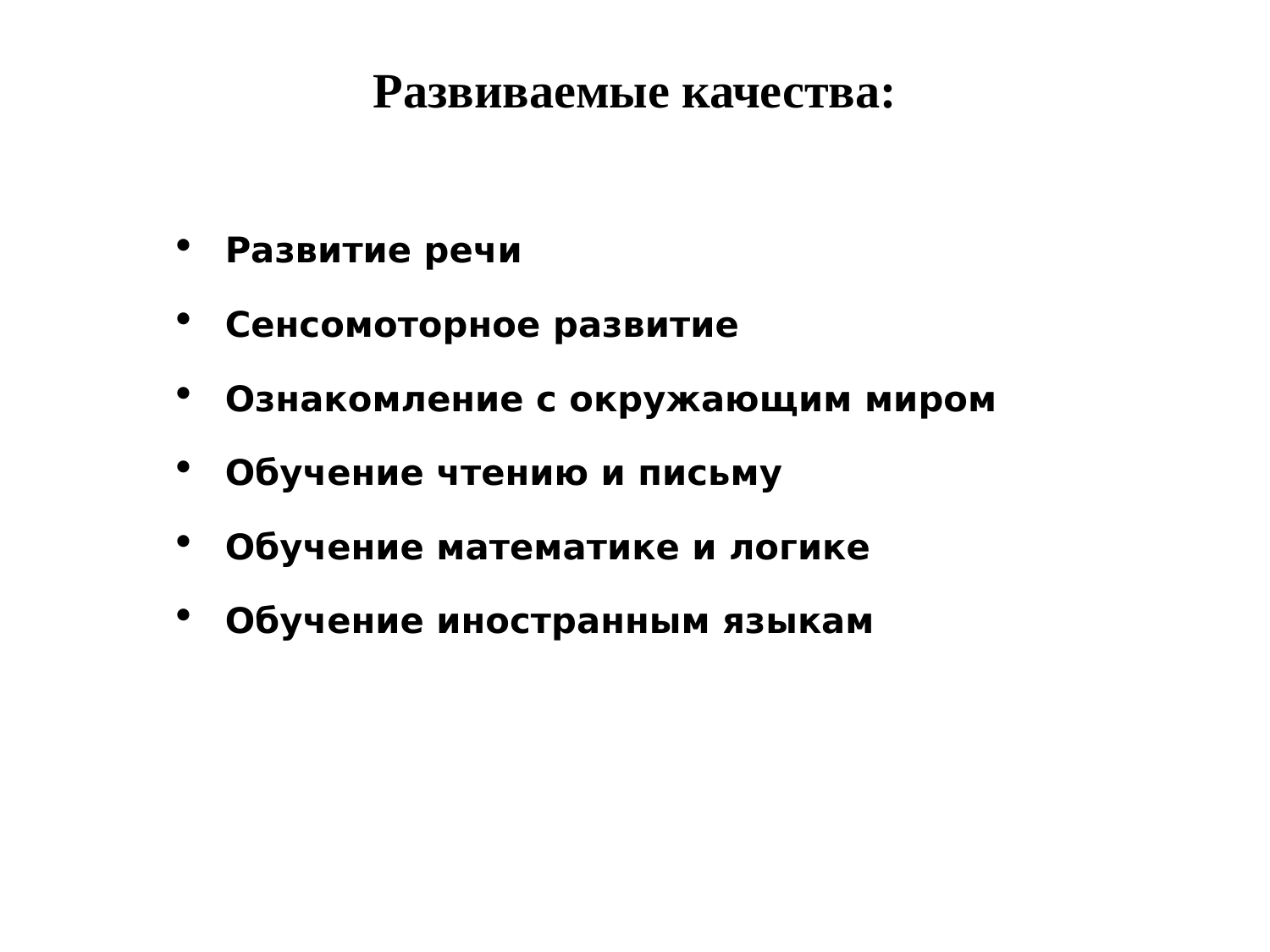

# Развиваемые качества:

Развитие речи
Сенсомоторное развитие
Ознакомление с окружающим миром
Обучение чтению и письму
Обучение математике и логике
Обучение иностранным языкам
14